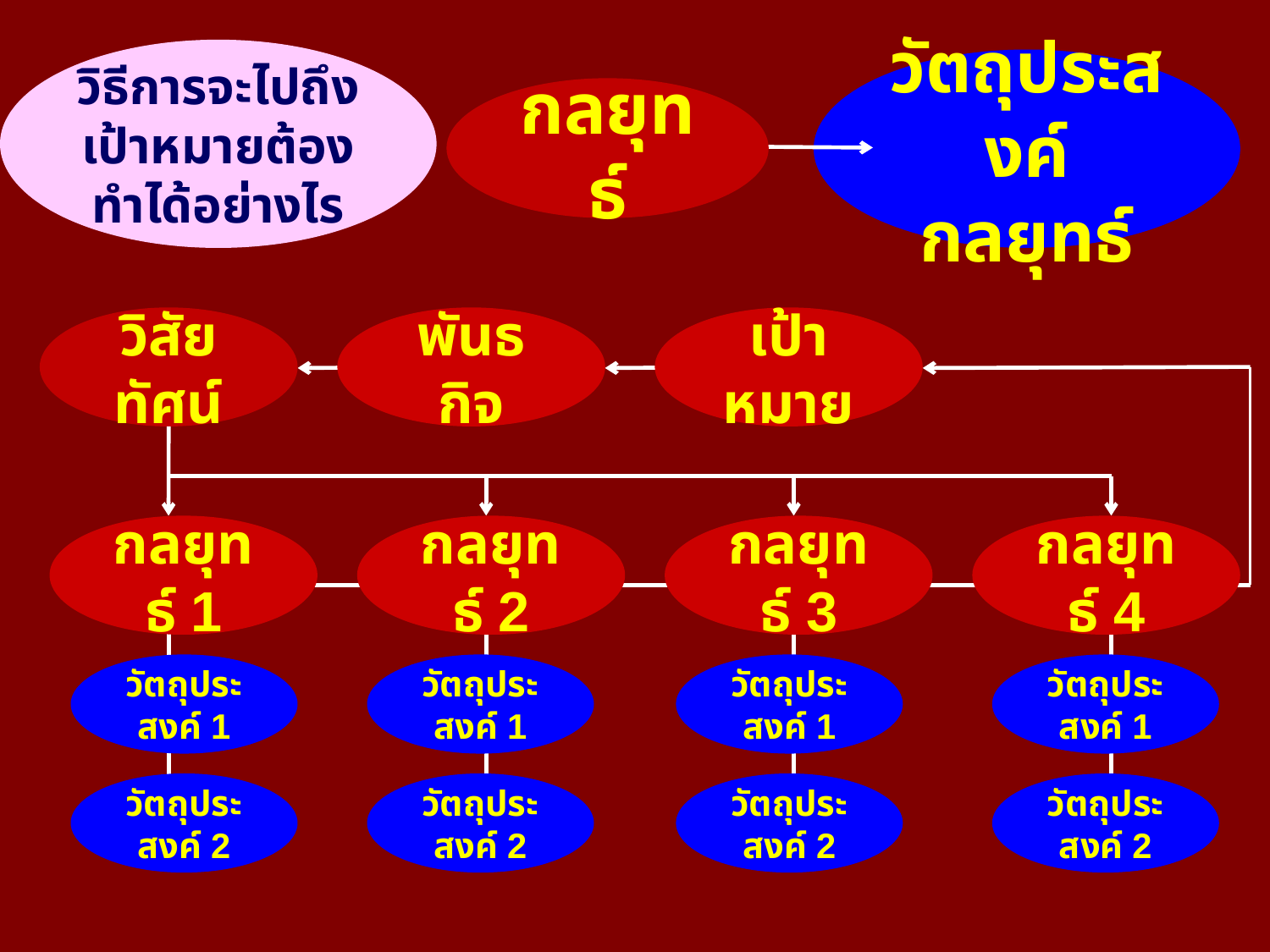

วิธีการจะไปถึงเป้าหมายต้องทำได้อย่างไร
วัตถุประสงค์กลยุทธ์
กลยุทธ์
พันธกิจ
เป้าหมาย
วิสัยทัศน์
กลยุทธ์ 1
กลยุทธ์ 2
กลยุทธ์ 3
กลยุทธ์ 4
วัตถุประสงค์ 1
วัตถุประสงค์ 1
วัตถุประสงค์ 1
วัตถุประสงค์ 1
วัตถุประสงค์ 2
วัตถุประสงค์ 2
วัตถุประสงค์ 2
วัตถุประสงค์ 2